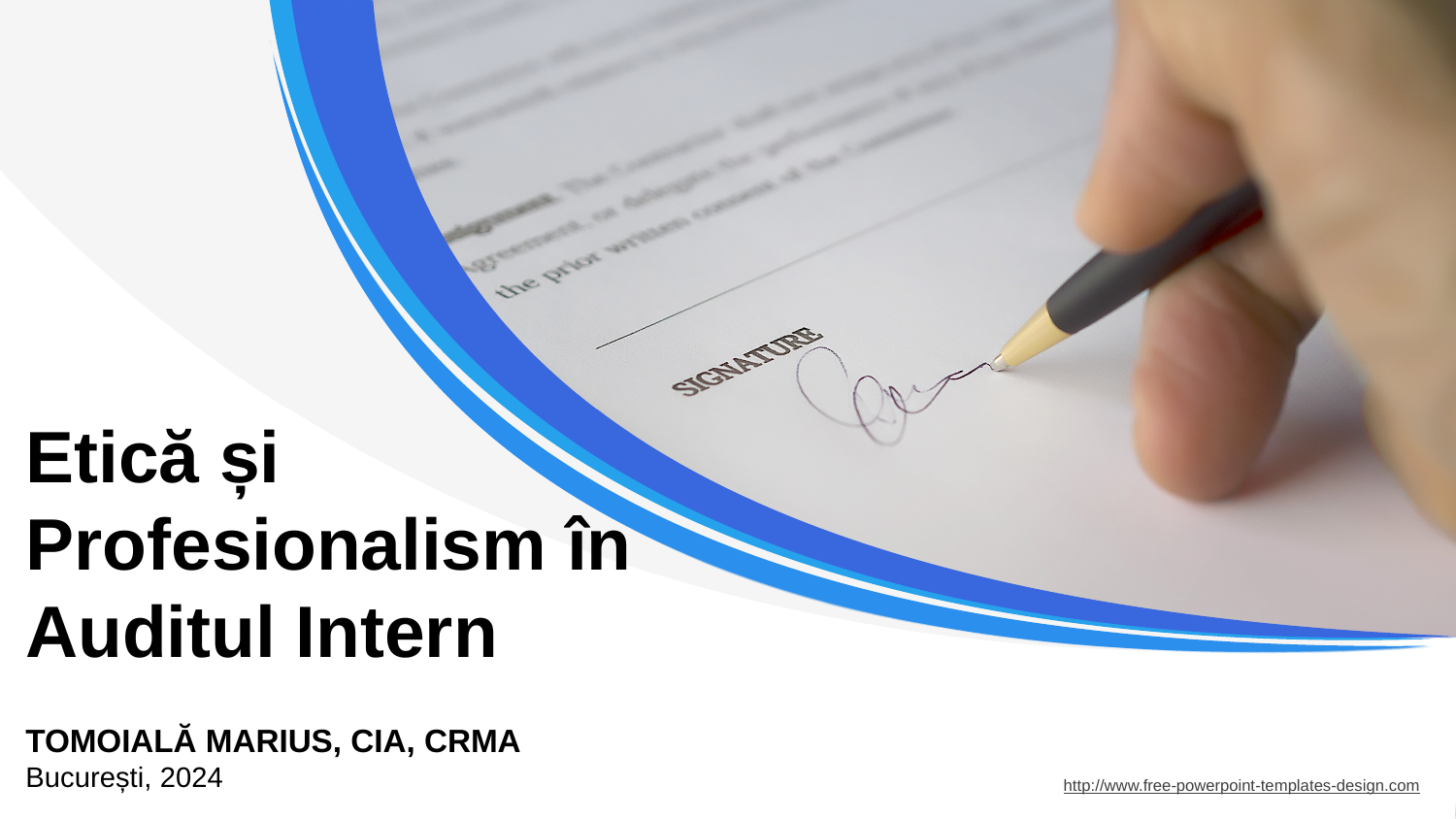

Etică și Profesionalism în Auditul Intern
TOMOIALĂ MARIUS, CIA, CRMA
București, 2024
http://www.free-powerpoint-templates-design.com